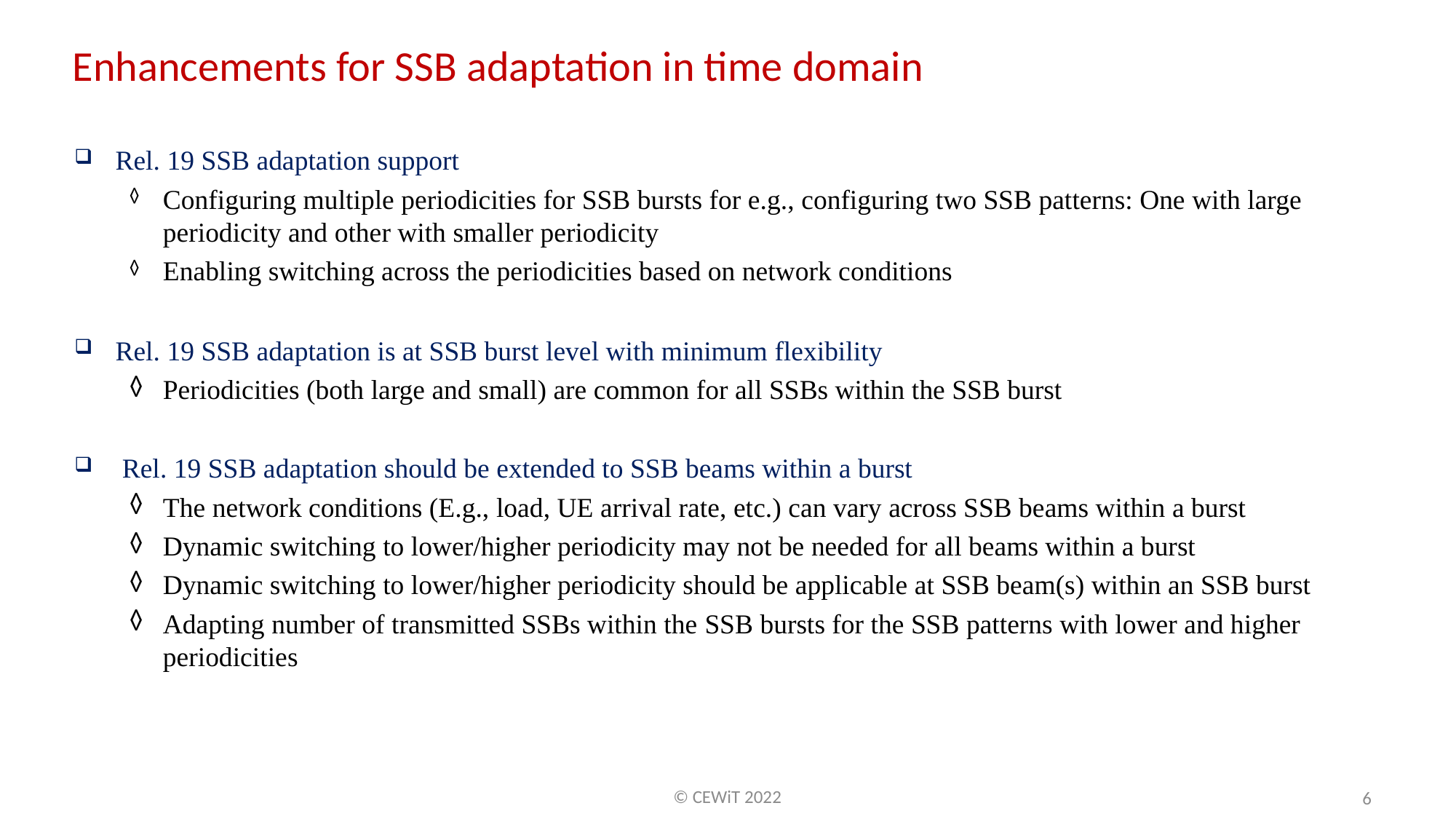

Enhancements for SSB adaptation in time domain
Rel. 19 SSB adaptation support
Configuring multiple periodicities for SSB bursts for e.g., configuring two SSB patterns: One with large periodicity and other with smaller periodicity
Enabling switching across the periodicities based on network conditions

Rel. 19 SSB adaptation is at SSB burst level with minimum flexibility
Periodicities (both large and small) are common for all SSBs within the SSB burst

 Rel. 19 SSB adaptation should be extended to SSB beams within a burst
The network conditions (E.g., load, UE arrival rate, etc.) can vary across SSB beams within a burst
Dynamic switching to lower/higher periodicity may not be needed for all beams within a burst
Dynamic switching to lower/higher periodicity should be applicable at SSB beam(s) within an SSB burst
Adapting number of transmitted SSBs within the SSB bursts for the SSB patterns with lower and higher periodicities

© CEWiT 2022
6